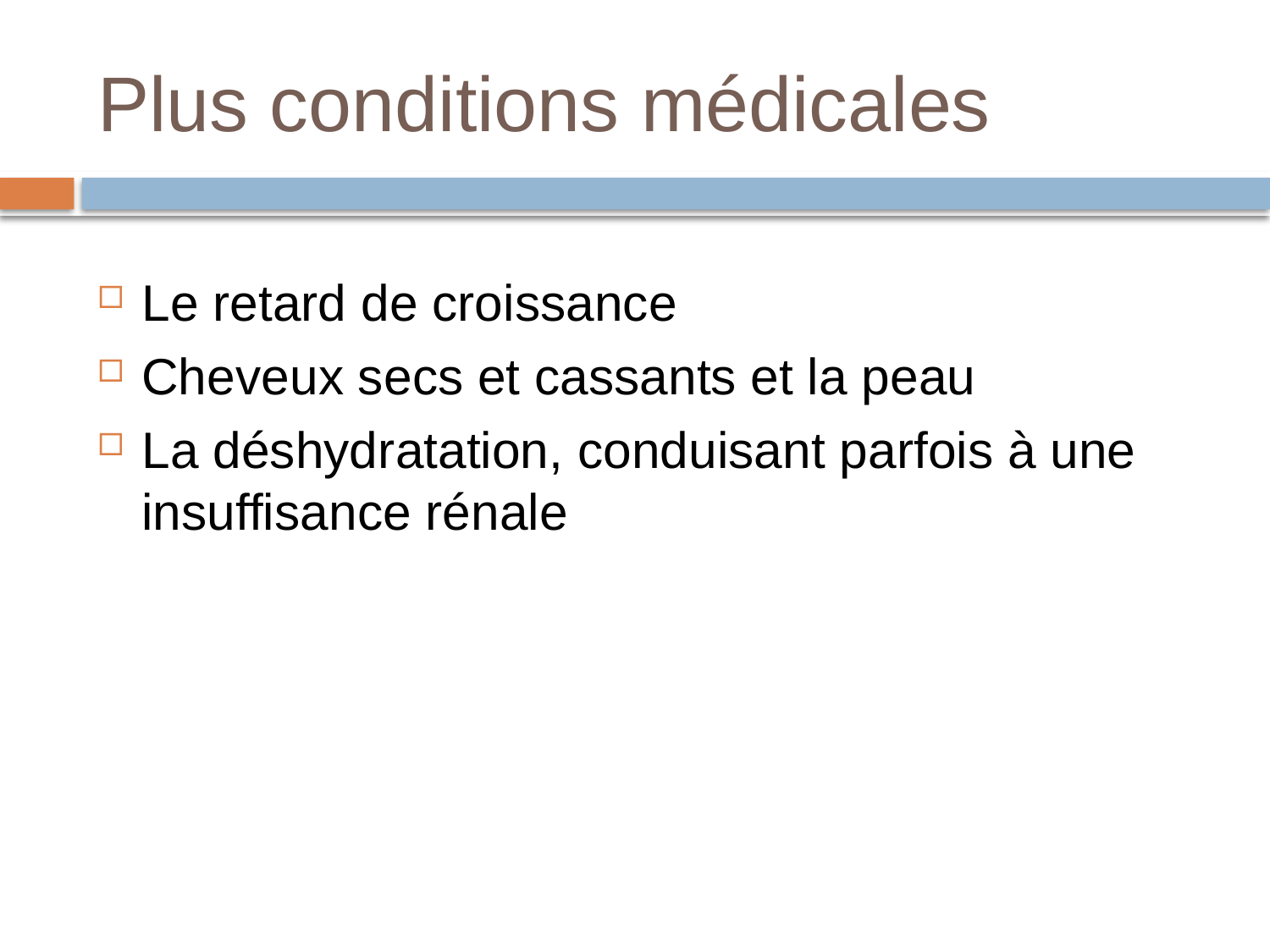

# Plus conditions médicales

Le retard de croissance
Cheveux secs et cassants et la peau
La déshydratation, conduisant parfois à une insuffisance rénale